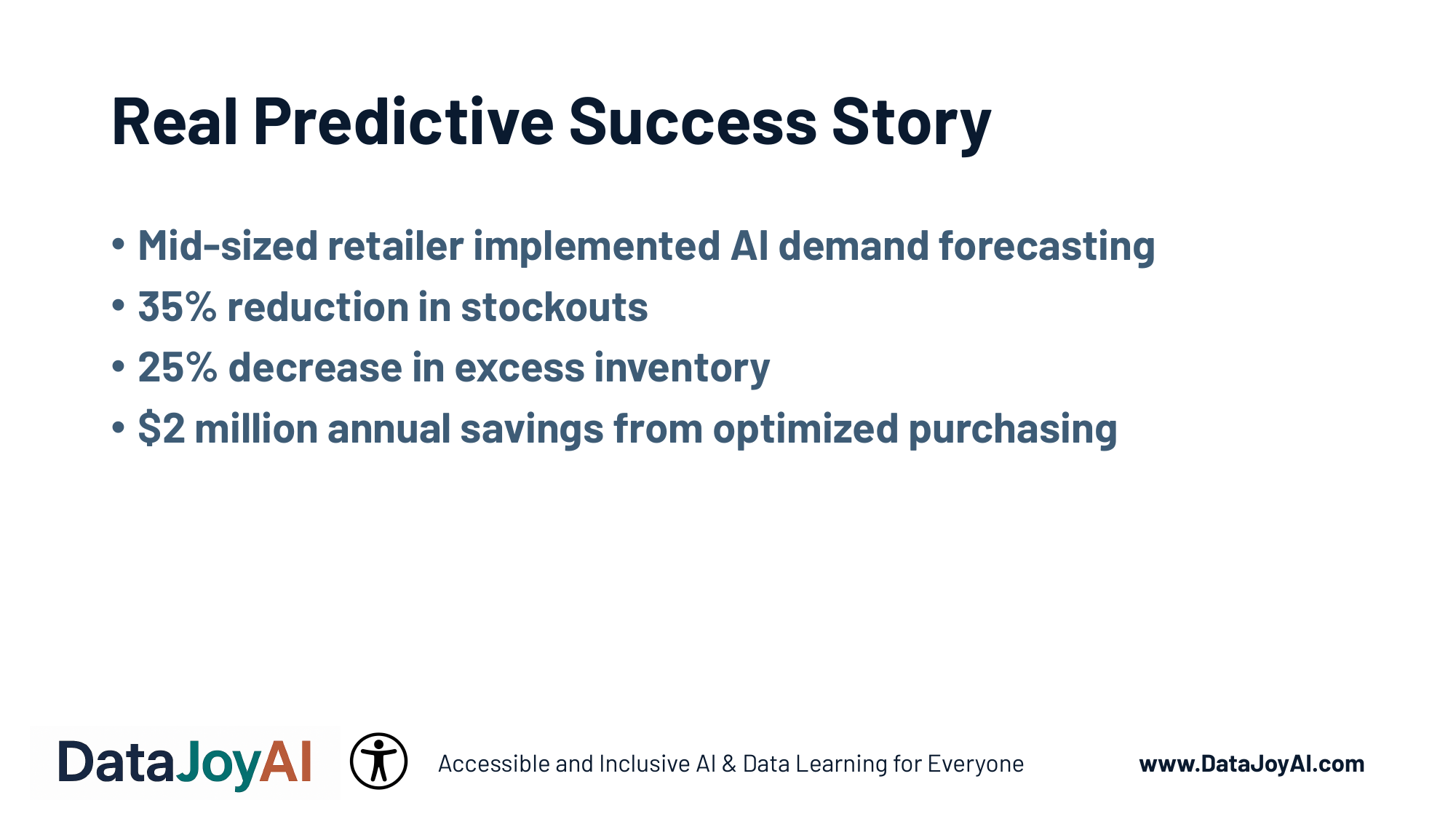

# Real Predictive Success Story
Mid-sized retailer implemented AI demand forecasting
35% reduction in stockouts
25% decrease in excess inventory
$2 million annual savings from optimized purchasing